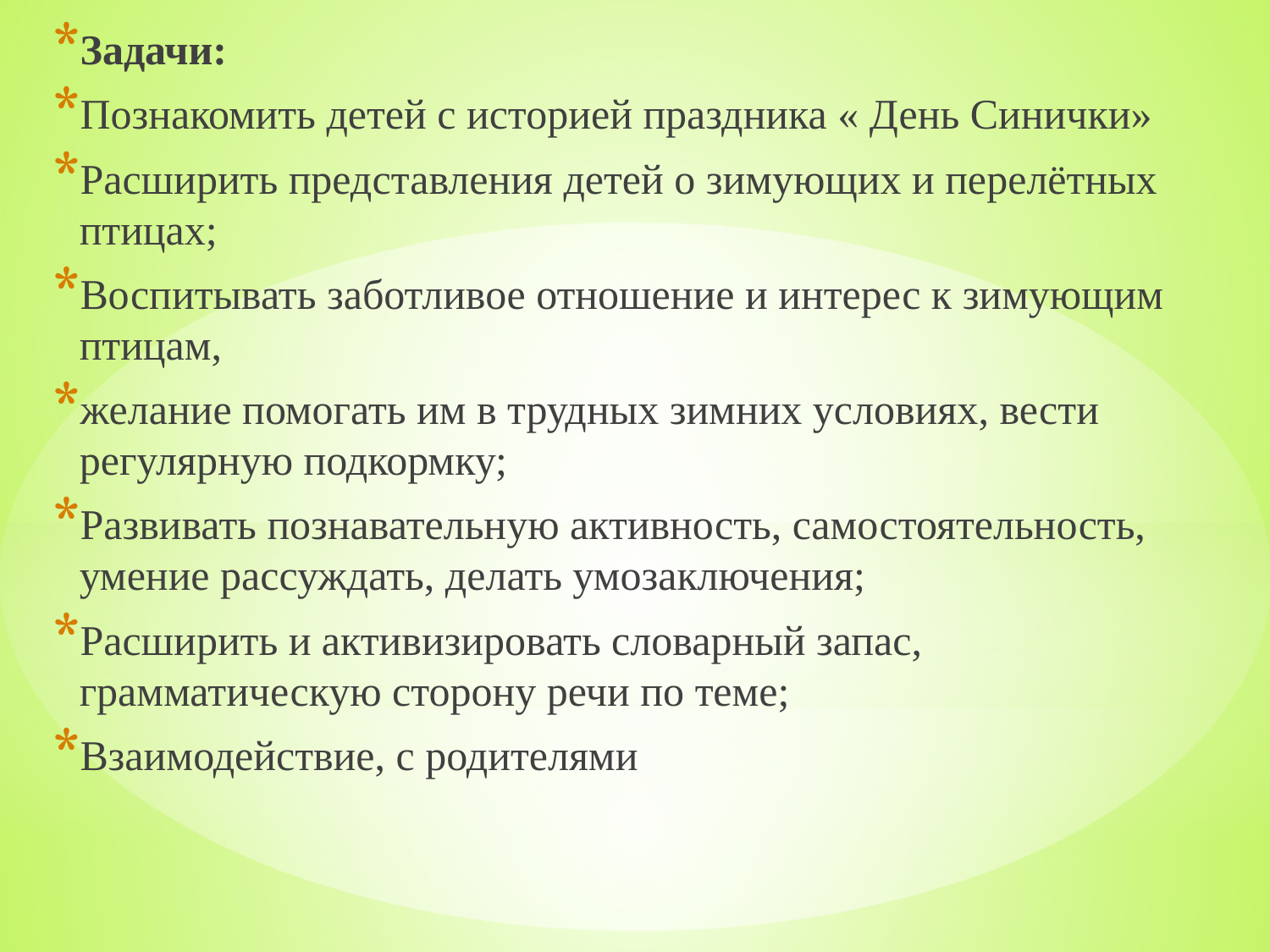

Задачи:
Познакомить детей с историей праздника « День Синички»
Расширить представления детей о зимующих и перелётных птицах;
Воспитывать заботливое отношение и интерес к зимующим птицам,
желание помогать им в трудных зимних условиях, вести регулярную подкормку;
Развивать познавательную активность, самостоятельность, умение рассуждать, делать умозаключения;
Расширить и активизировать словарный запас, грамматическую сторону речи по теме;
Взаимодействие, с родителями